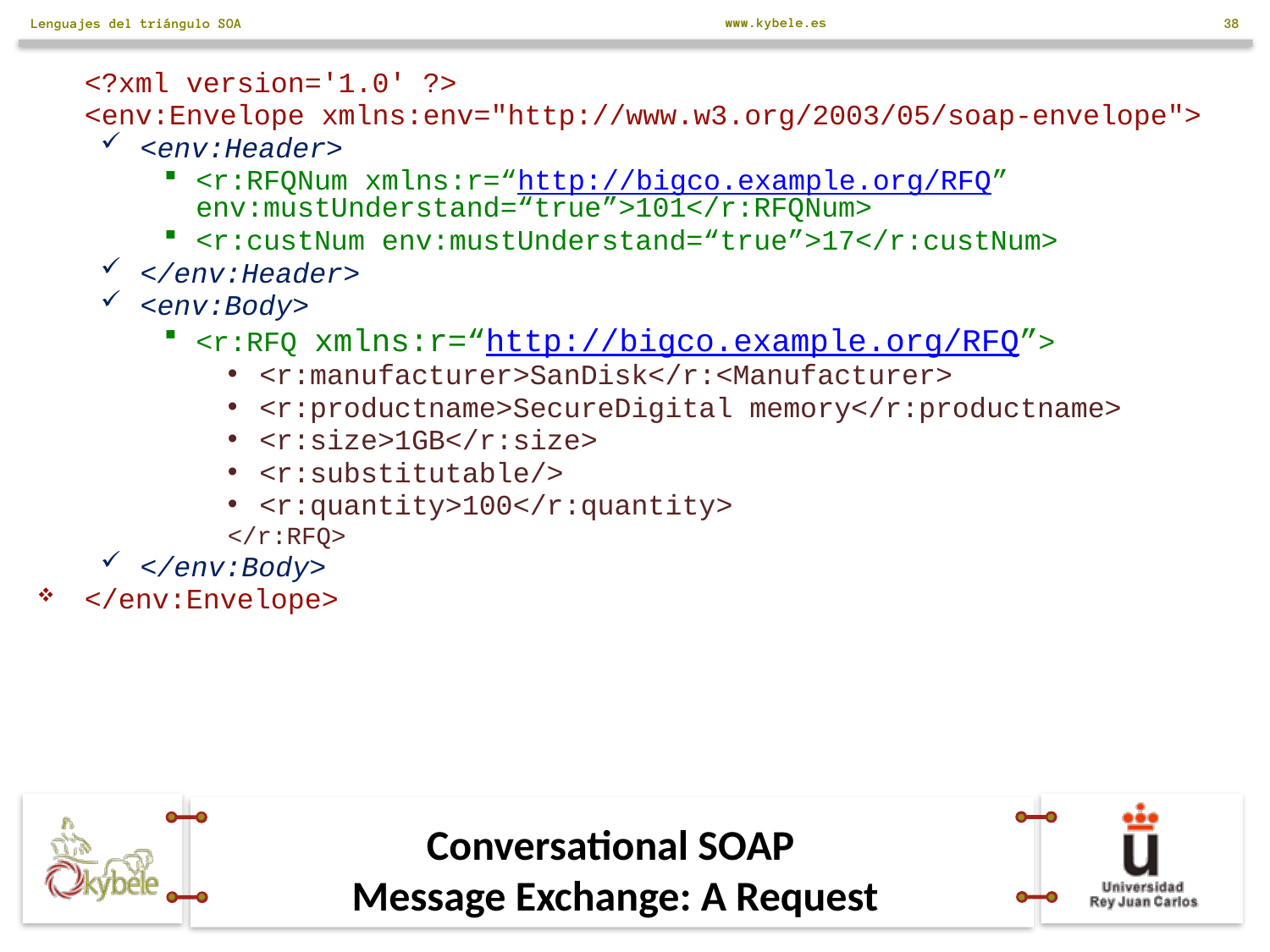

Lenguajes del triángulo SOA
38
	<?xml version='1.0' ?>
	<env:Envelope xmlns:env="http://www.w3.org/2003/05/soap-envelope">
<env:Header>
<r:RFQNum xmlns:r=“http://bigco.example.org/RFQ” env:mustUnderstand=“true”>101</r:RFQNum>
<r:custNum env:mustUnderstand=“true”>17</r:custNum>
</env:Header>
<env:Body>
<r:RFQ xmlns:r=“http://bigco.example.org/RFQ”>
<r:manufacturer>SanDisk</r:<Manufacturer>
<r:productname>SecureDigital memory</r:productname>
<r:size>1GB</r:size>
<r:substitutable/>
<r:quantity>100</r:quantity>
</r:RFQ>
</env:Body>
</env:Envelope>

# Conversational SOAP Message Exchange: A Request